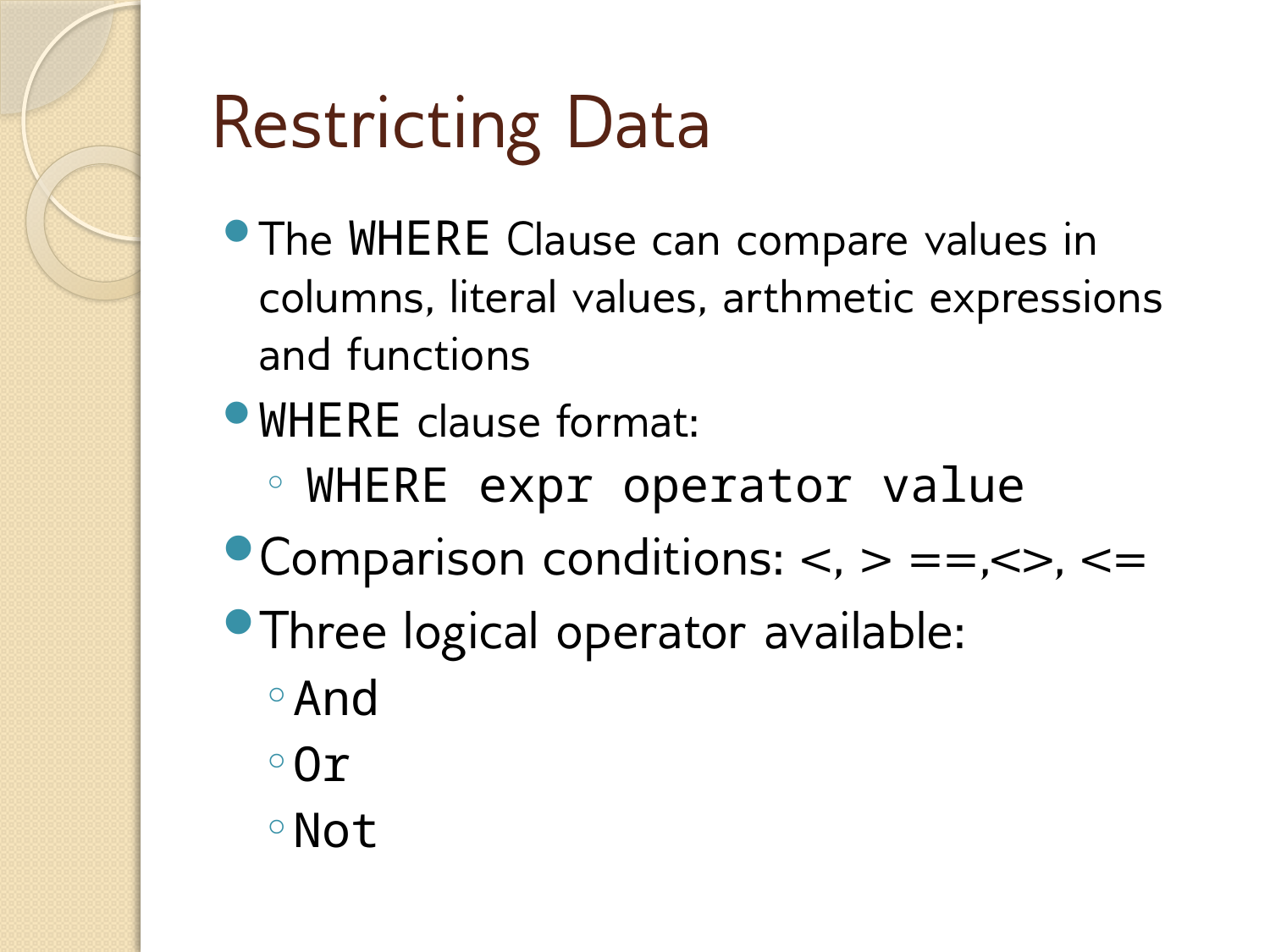

# Restricting Data
The WHERE Clause can compare values in columns, literal values, arthmetic expressions and functions
WHERE clause format:
 WHERE expr operator value
Comparison conditions: <, > ==,<>, <=
Three logical operator available:
And
Or
Not